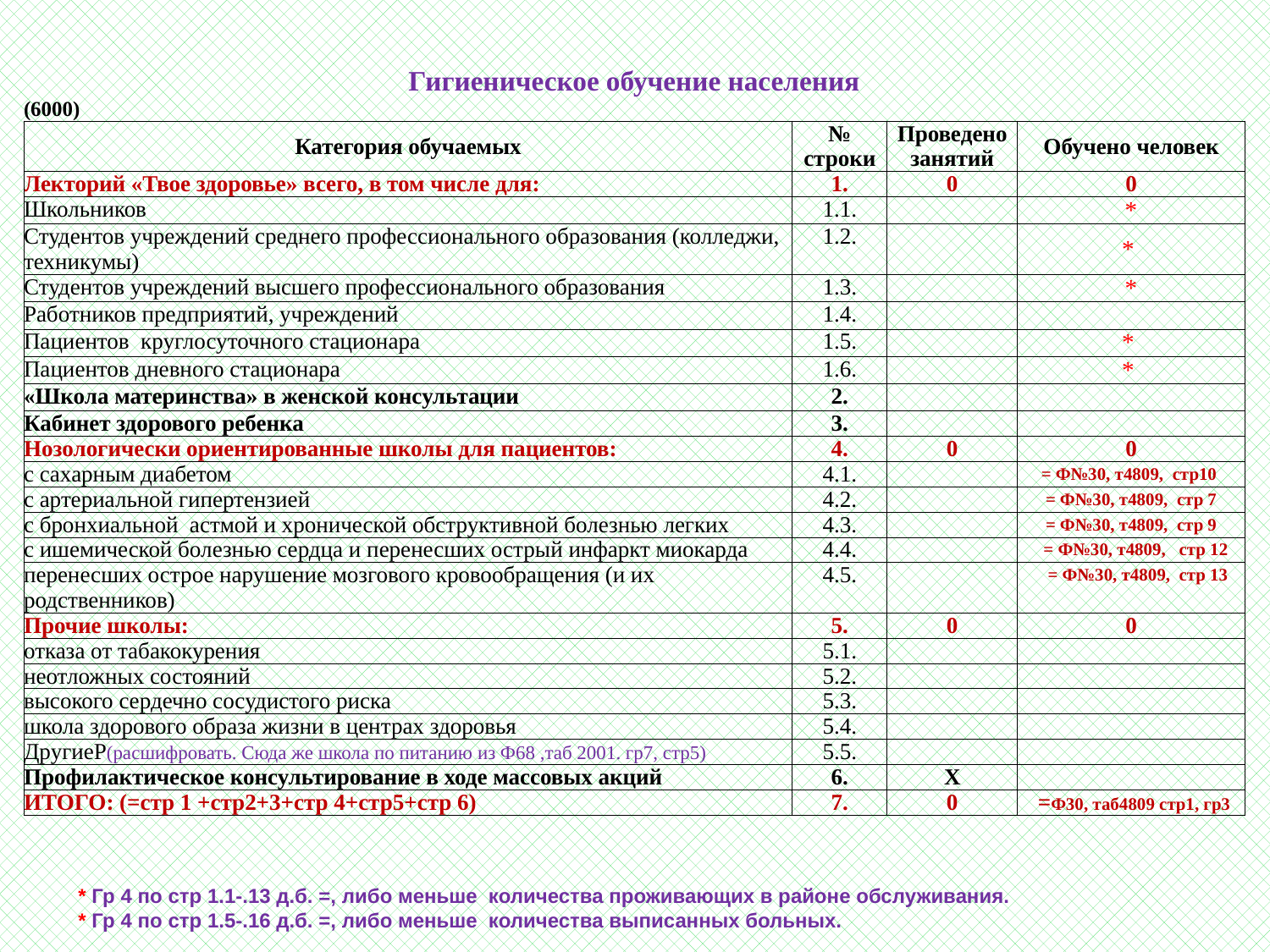

| Гигиеническое обучение населения |  |  |  |
| --- | --- | --- | --- |
| (6000) |  |  |  |
| Категория обучаемых | № строки | Проведено занятий | Обучено человек |
| Лекторий «Твое здоровье» всего, в том числе для: | 1. | 0 | 0 |
| Школьников | 1.1. |  | \* |
| Студентов учреждений среднего профессионального образования (колледжи, техникумы) | 1.2. |  | \* |
| Студентов учреждений высшего профессионального образования | 1.3. |  | \* |
| Работников предприятий, учреждений | 1.4. |  |  |
| Пациентов круглосуточного стационара | 1.5. |  | \* |
| Пациентов дневного стационара | 1.6. |  | \* |
| «Школа материнства» в женской консультации | 2. |  |  |
| Кабинет здорового ребенка | 3. |  |  |
| Нозологически ориентированные школы для пациентов: | 4. | 0 | 0 |
| с сахарным диабетом | 4.1. |  | = Ф№30, т4809, стр10 |
| с артериальной гипертензией | 4.2. |  | = Ф№30, т4809, стр 7 |
| с бронхиальной астмой и хронической обструктивной болезнью легких | 4.3. |  | = Ф№30, т4809, стр 9 |
| с ишемической болезнью сердца и перенесших острый инфаркт миокарда | 4.4. |  | = Ф№30, т4809, стр 12 |
| перенесших острое нарушение мозгового кровообращения (и их родственников) | 4.5. |  | = Ф№30, т4809, стр 13 |
| Прочие школы: | 5. | 0 | 0 |
| отказа от табакокурения | 5.1. |  |  |
| неотложных состояний | 5.2. |  |  |
| высокого сердечно сосудистого риска | 5.3. |  |  |
| школа здорового образа жизни в центрах здоровья | 5.4. |  |  |
| ДругиеР(расшифровать. Сюда же школа по питанию из Ф68 ,таб 2001. гр7, стр5) | 5.5. |  |  |
| Профилактическое консультирование в ходе массовых акций | 6. | Х |  |
| ИТОГО: (=стр 1 +стр2+3+стр 4+стр5+стр 6) | 7. | 0 | =Ф30, таб4809 стр1, гр3 |
* Гр 4 по стр 1.1-.13 д.б. =, либо меньше  количества проживающих в районе обслуживания.
* Гр 4 по стр 1.5-.16 д.б. =, либо меньше  количества выписанных больных.